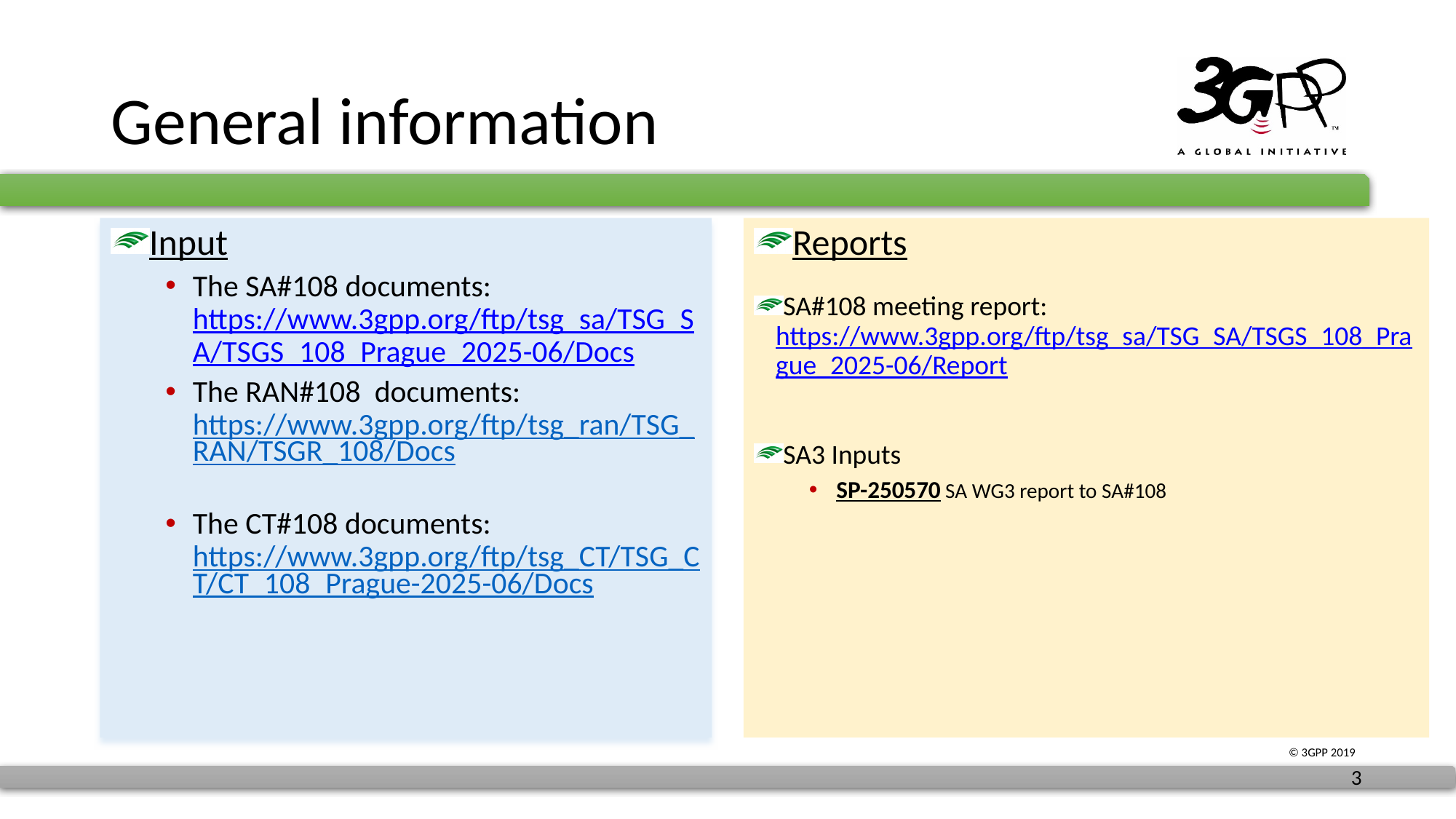

# General information
Input
The SA#108 documents: https://www.3gpp.org/ftp/tsg_sa/TSG_SA/TSGS_108_Prague_2025-06/Docs
The RAN#108  documents: https://www.3gpp.org/ftp/tsg_ran/TSG_RAN/TSGR_108/Docs
The CT#108 documents: https://www.3gpp.org/ftp/tsg_CT/TSG_CT/CT_108_Prague-2025-06/Docs
Reports

SA#108 meeting report: https://www.3gpp.org/ftp/tsg_sa/TSG_SA/TSGS_108_Prague_2025-06/Report

SA3 Inputs
SP-250570 SA WG3 report to SA#108